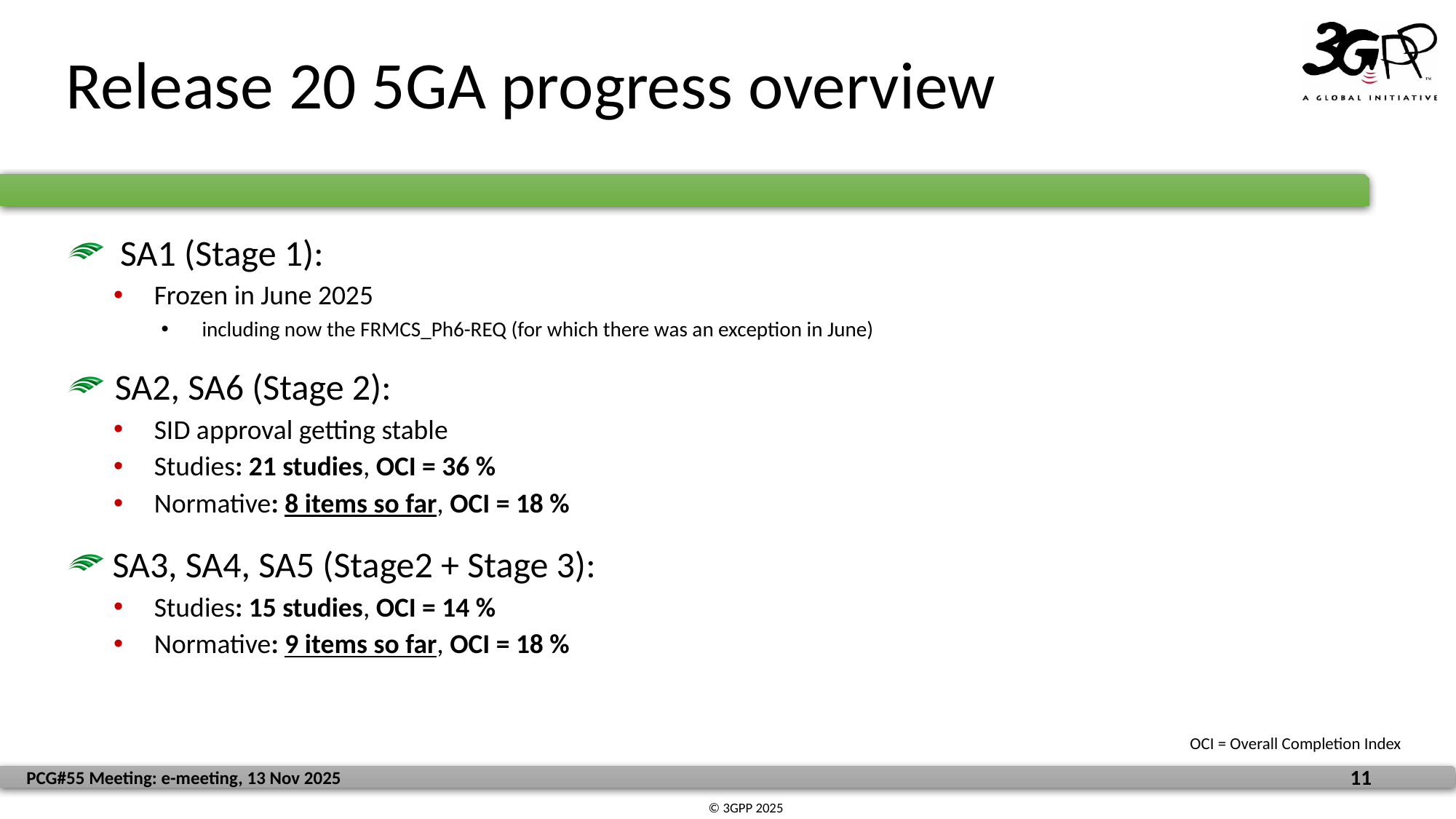

# Release 20 5GA progress overview
SA1 (Stage 1):
Frozen in June 2025
including now the FRMCS_Ph6-REQ (for which there was an exception in June)
 SA2, SA6 (Stage 2):
SID approval getting stable
Studies: 21 studies, OCI = 36 %
Normative: 8 items so far, OCI = 18 %
 SA3, SA4, SA5 (Stage2 + Stage 3):
Studies: 15 studies, OCI = 14 %
Normative: 9 items so far, OCI = 18 %
OCI = Overall Completion Index